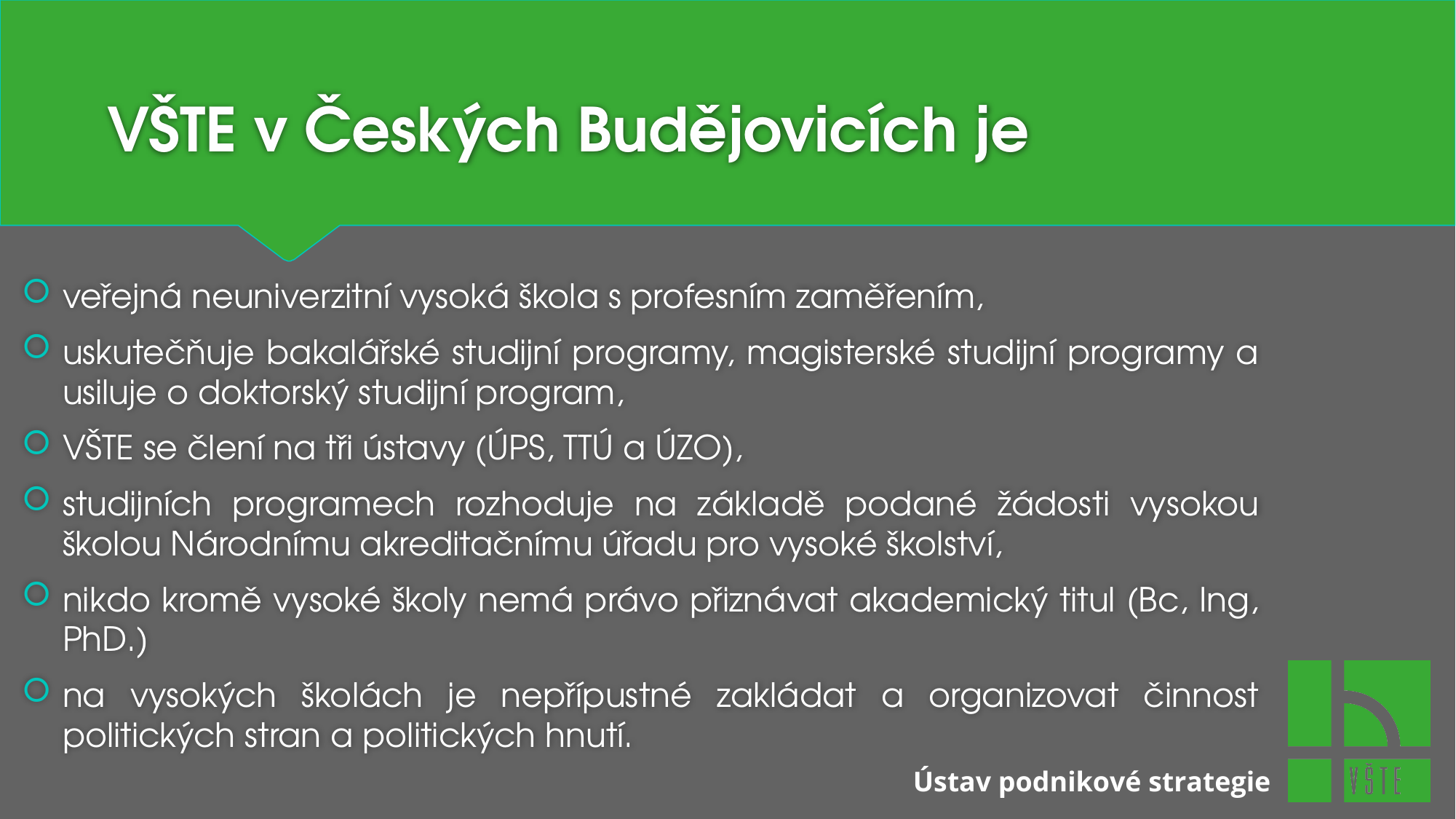

# VŠTE v Českých Budějovicích je
veřejná neuniverzitní vysoká škola s profesním zaměřením,
uskutečňuje bakalářské studijní programy, magisterské studijní programy a usiluje o doktorský studijní program,
VŠTE se člení na tři ústavy (ÚPS, TTÚ a ÚZO),
studijních programech rozhoduje na základě podané žádosti vysokou školou Národnímu akreditačnímu úřadu pro vysoké školství,
nikdo kromě vysoké školy nemá právo přiznávat akademický titul (Bc, Ing, PhD.)
na vysokých školách je nepřípustné zakládat a organizovat činnost politických stran a politických hnutí.